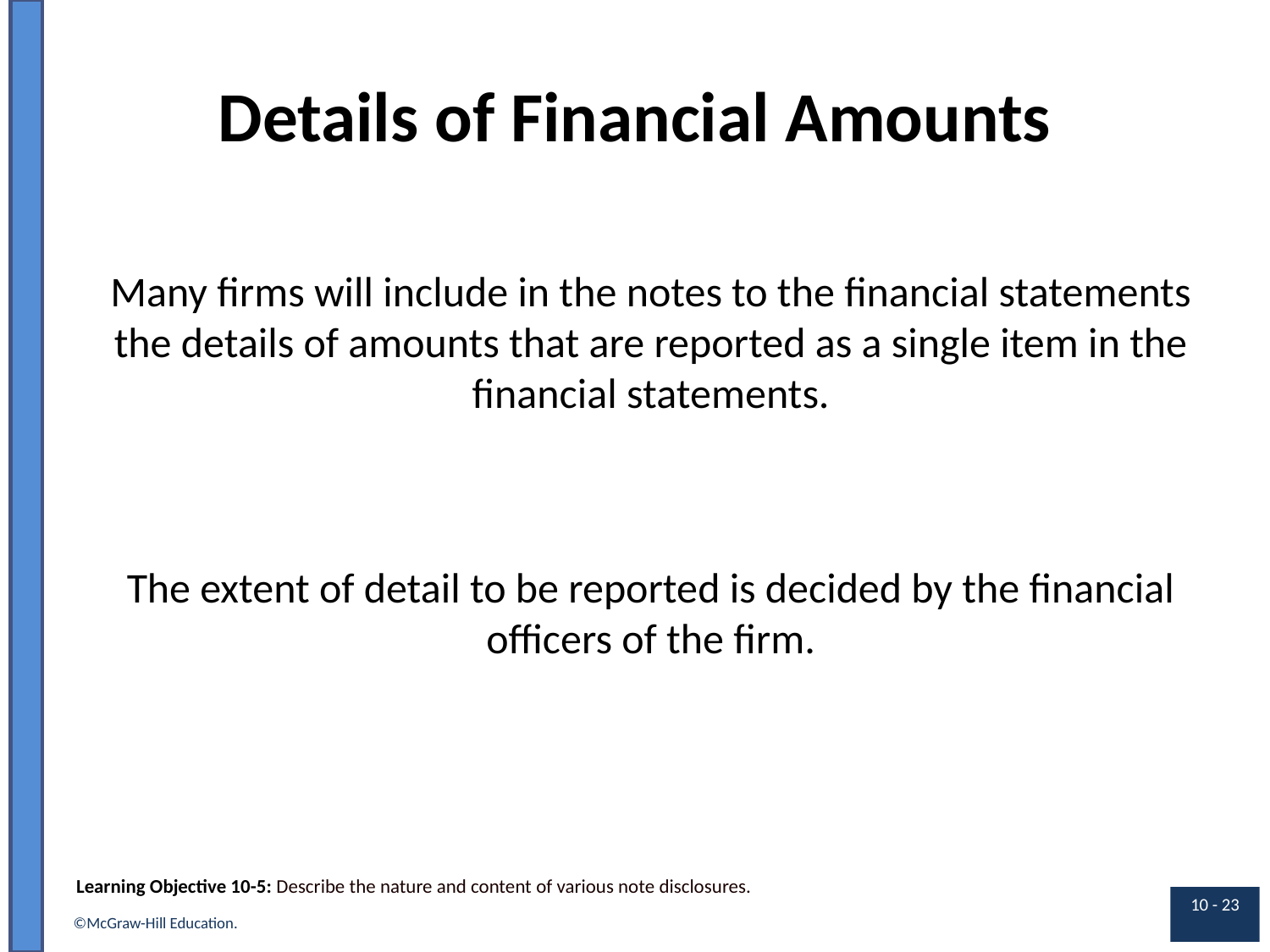

# Details of Financial Amounts
Many firms will include in the notes to the financial statements the details of amounts that are reported as a single item in the financial statements.
The extent of detail to be reported is decided by the financial officers of the firm.
Learning Objective 10-5: Describe the nature and content of various note disclosures.